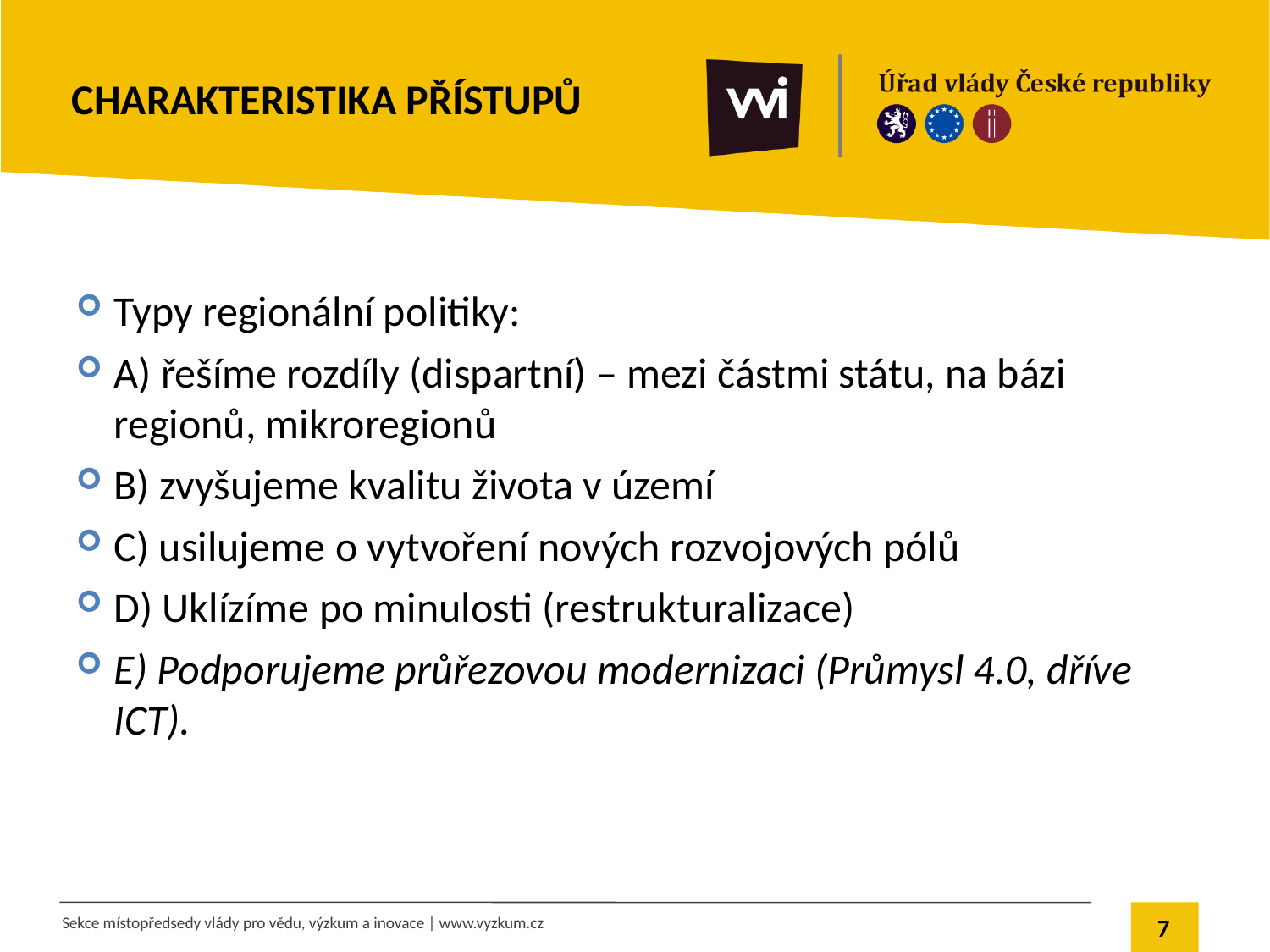

# Charakteristika přístupů
Typy regionální politiky:
A) řešíme rozdíly (dispartní) – mezi částmi státu, na bázi regionů, mikroregionů
B) zvyšujeme kvalitu života v území
C) usilujeme o vytvoření nových rozvojových pólů
D) Uklízíme po minulosti (restrukturalizace)
E) Podporujeme průřezovou modernizaci (Průmysl 4.0, dříve ICT).

7